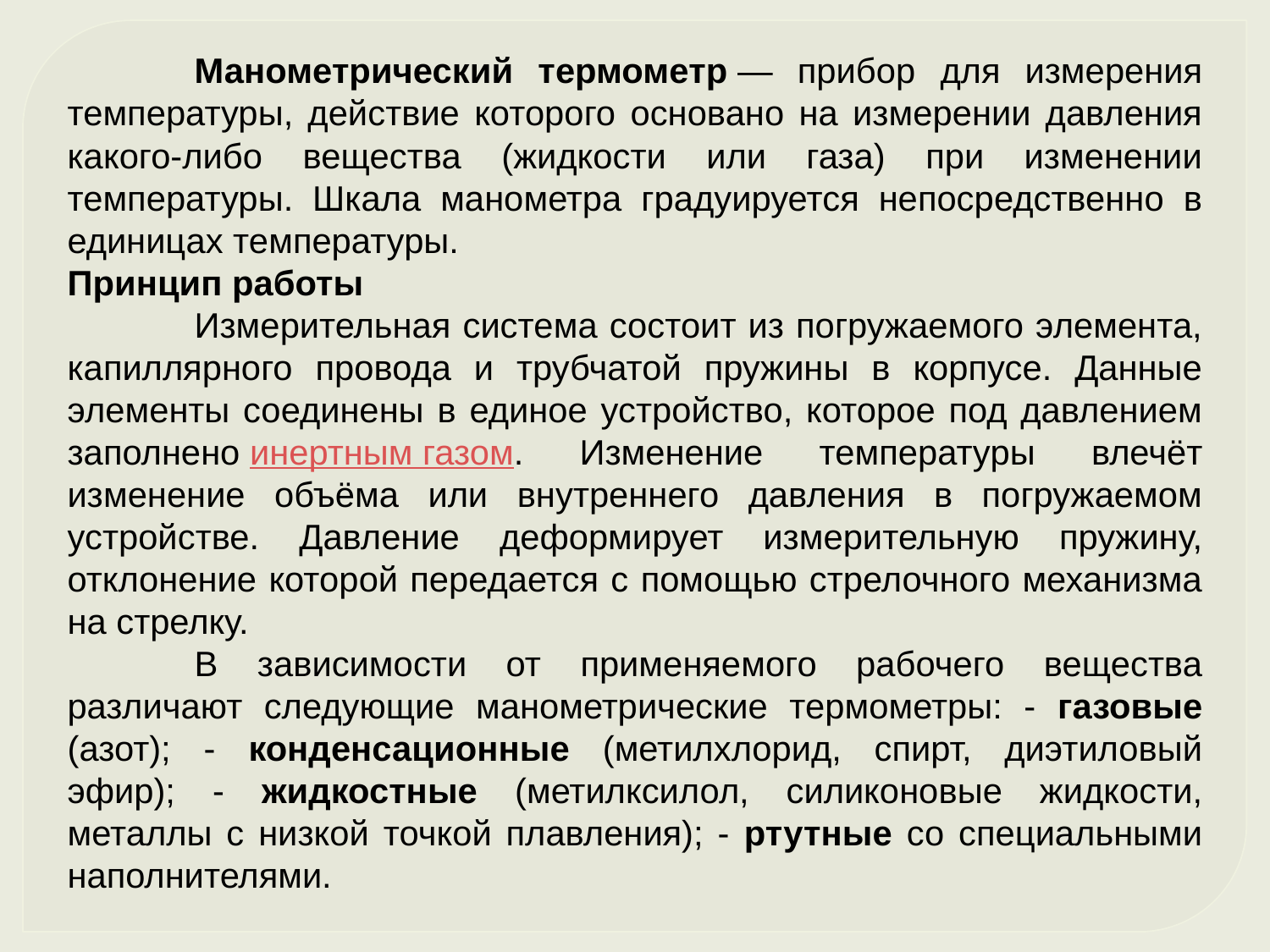

Манометрический термометр — прибор для измерения температуры, действие которого основано на измерении давления какого-либо вещества (жидкости или газа) при изменении температуры. Шкала манометра градуируется непосредственно в единицах температуры.
Принцип работы
	Измерительная система состоит из погружаемого элемента, капиллярного провода и трубчатой пружины в корпусе. Данные элементы соединены в единое устройство, которое под давлением заполнено инертным газом. Изменение температуры влечёт изменение объёма или внутреннего давления в погружаемом устройстве. Давление деформирует измерительную пружину, отклонение которой передается с помощью стрелочного механизма на стрелку.
	В зависимости от применяемого рабочего вещества различают следующие манометрические термометры: - газовые (азот); - конденсационные (метилхлорид, спирт, диэтиловый эфир); - жидкостные (метилксилол, силиконовые жидкости, металлы с низкой точкой плавления); - ртутные со специальными наполнителями.